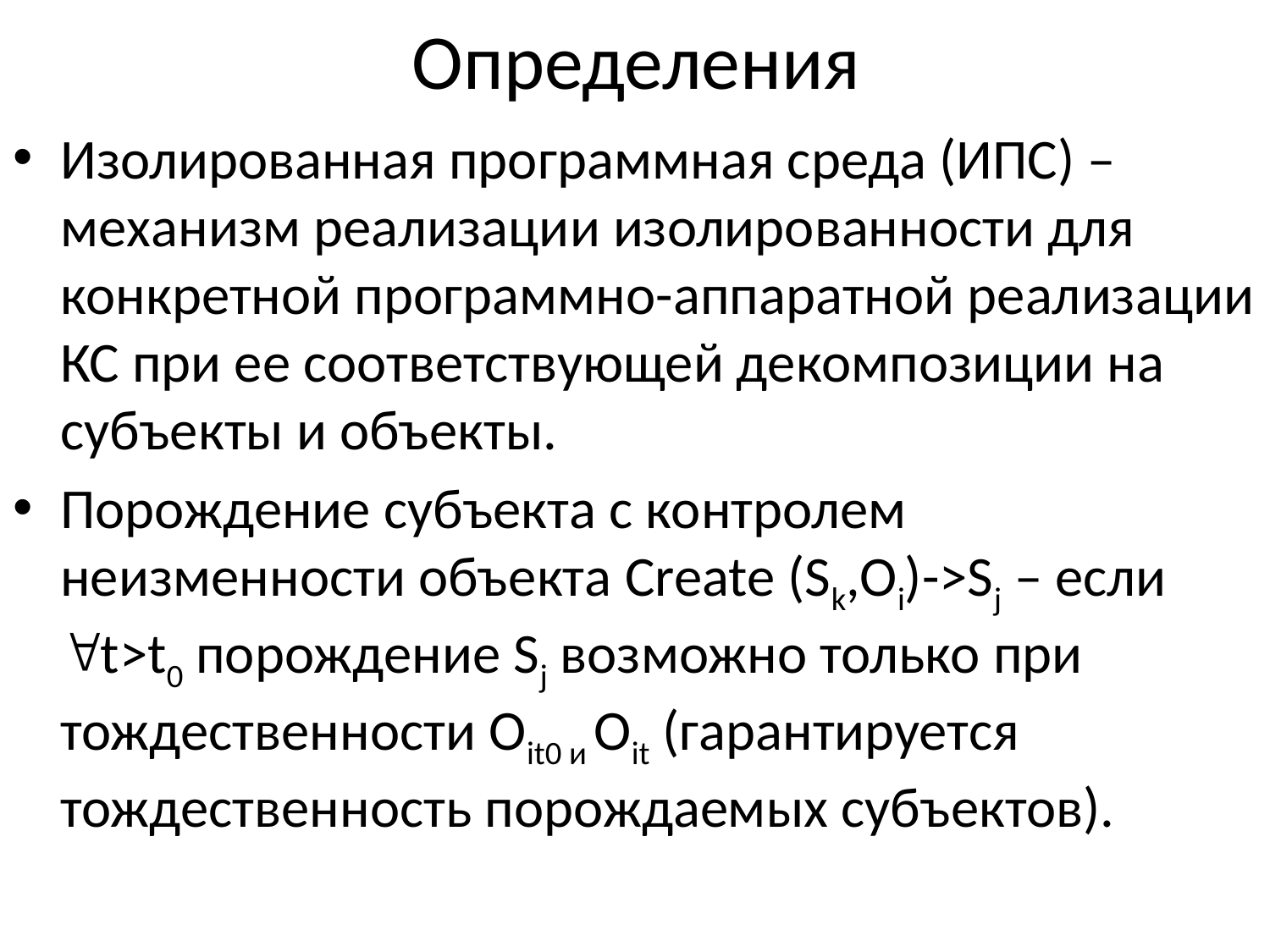

# Определения
Изолированная программная среда (ИПС) – механизм реализации изолированности для конкретной программно-аппаратной реализации КС при ее соответствующей декомпозиции на субъекты и объекты.
Порождение субъекта с контролем неизменности объекта Create (Sk,Oi)->Sj – если ∀t>t0 порождение Sj возможно только при тождественности Oit0 и Oit (гарантируется тождественность порождаемых субъектов).